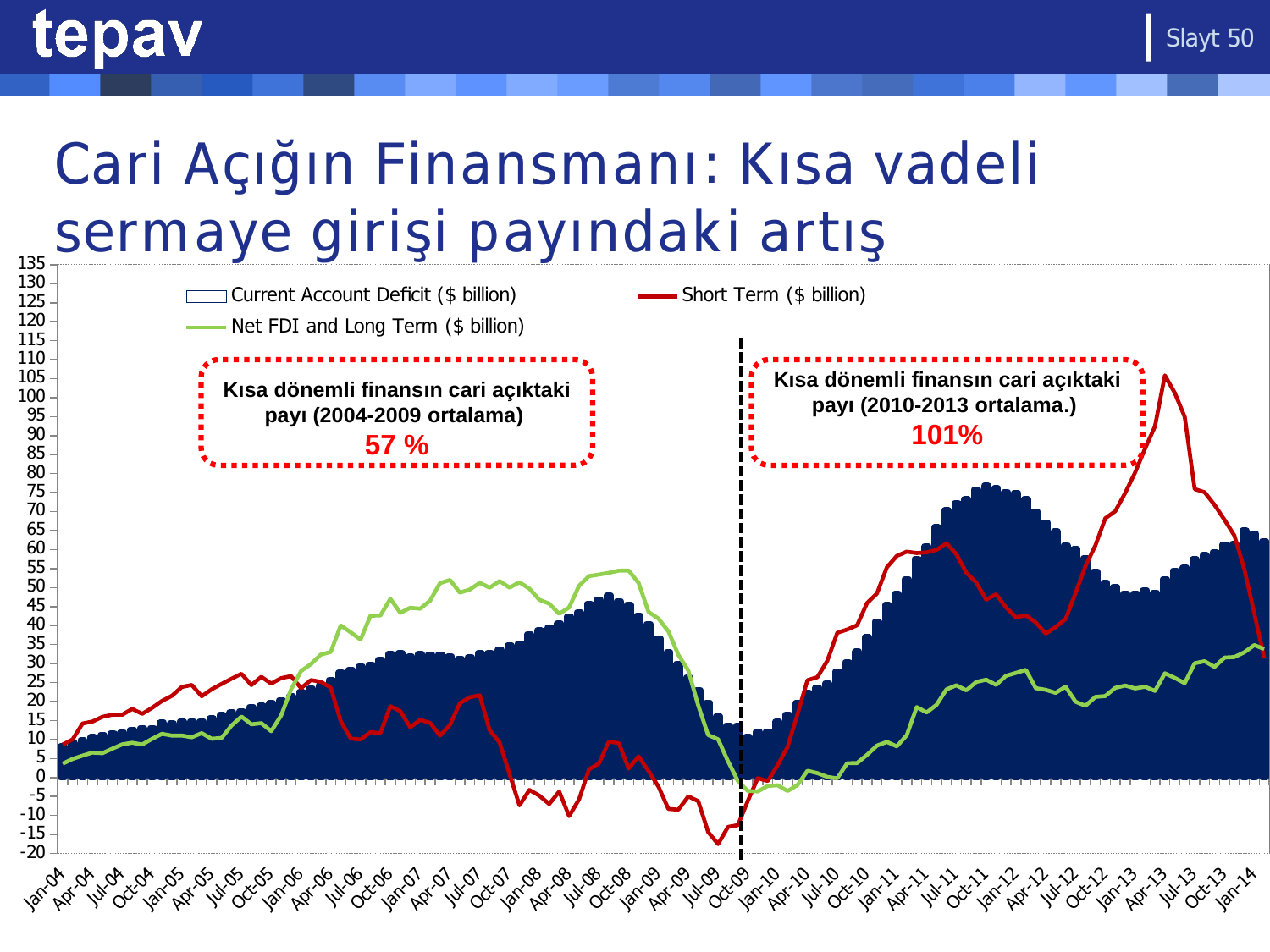

Slayt 50
# Cari Açığın Finansmanı: Kısa vadeli sermaye girişi payındaki artış

### Chart

| Category | Current Account Deficit ($ billion) | Short Term ($ billion) | Net FDI and Long Term ($ billion) |
|---|---|---|---|
| 37987 | 8.229000000000001 | 8.692 | 3.6470000000000002 |
| 38018 | 9.107999999999999 | 10.028 | 4.891999999999999 |
| 38047 | 9.921000000000001 | 14.218 | 5.758999999999998 |
| 38078 | 10.646 | 14.743 | 6.566999999999997 |
| 38108 | 11.124 | 15.977 | 6.391999999999999 |
| 38139 | 11.657 | 16.527 | 7.5989999999999975 |
| 38169 | 11.89 | 16.521999999999988 | 8.721 |
| 38200 | 12.583 | 18.06899999999998 | 9.157 |
| 38231 | 13.005000000000004 | 16.764999999999986 | 8.697000000000001 |
| 38261 | 13.035 | 18.343 | 10.166 |
| 38292 | 14.441 | 20.158 | 11.497 |
| 38322 | 14.198 | 21.521999999999988 | 11.025 |
| 38353 | 14.73 | 23.83900000000003 | 11.05 |
| 38384 | 14.771 | 24.372 | 10.595000000000002 |
| 38412 | 14.827 | 21.387999999999987 | 11.681000000000001 |
| 38443 | 15.535 | 23.241 | 10.195 |
| 38473 | 16.459 | 24.64400000000003 | 10.416 |
| 38504 | 17.11000000000003 | 26.015 | 13.674000000000001 |
| 38534 | 17.408999999999978 | 27.308 | 16.047 |
| 38565 | 18.54 | 24.33000000000003 | 14.008000000000001 |
| 38596 | 18.893 | 26.518 | 14.315000000000024 |
| 38626 | 19.65000000000003 | 24.724999999999987 | 12.201 |
| 38657 | 20.392 | 26.168999999999986 | 16.33900000000003 |
| 38687 | 21.448999999999973 | 26.692 | 23.21400000000003 |
| 38718 | 22.457 | 23.52500000000001 | 28.024 |
| 38749 | 23.393999999999988 | 25.66200000000001 | 29.86500000000001 |
| 38777 | 24.23100000000003 | 25.193 | 32.365 |
| 38808 | 25.65700000000002 | 23.64 | 33.06300000000001 |
| 38838 | 27.637000000000093 | 14.87000000000002 | 40.027 |
| 38869 | 28.401 | 10.272 | 38.24 |
| 38899 | 29.244999999999987 | 9.998000000000001 | 36.308 |
| 38930 | 29.762999999999973 | 11.964 | 42.611000000000004 |
| 38961 | 31.098 | 11.679 | 42.648 |
| 38991 | 32.53800000000001 | 18.78099999999992 | 47.07 |
| 39022 | 32.822 | 17.491999999999987 | 43.353 |
| 39052 | 31.835999999999988 | 13.238 | 44.69600000000001 |
| 39083 | 32.543000000000006 | 15.177 | 44.441 |
| 39114 | 32.42200000000001 | 14.381 | 46.575 |
| 39142 | 32.376000000000005 | 11.045 | 51.189 |
| 39173 | 31.858999999999988 | 13.85300000000004 | 52.012 |
| 39203 | 31.33000000000003 | 19.578999999999986 | 48.689 |
| 39234 | 31.640999999999988 | 21.128999999999987 | 49.504000000000005 |
| 39264 | 32.688 | 21.655 | 51.27400000000001 |
| 39295 | 32.79900000000006 | 12.46200000000004 | 49.986000000000004 |
| 39326 | 33.60300000000001 | 9.232 | 51.72600000000001 |
| 39356 | 34.74600000000001 | 0.9400000000000026 | 50.002 |
| 39387 | 35.26600000000001 | -7.338 | 51.41 |
| 39417 | 37.781000000000006 | -3.266 | 49.73800000000006 |
| 39448 | 38.704 | -4.777 | 46.825 |
| 39479 | 39.38099999999999 | -6.98 | 45.781000000000006 |
| 39508 | 40.544000000000004 | -3.666 | 43.084 |
| 39539 | 42.358 | -10.168000000000001 | 44.802 |
| 39569 | 43.443000000000005 | -5.752000000000001 | 50.49800000000001 |
| 39600 | 45.72600000000001 | 2.153 | 53.03500000000001 |
| 39630 | 46.73600000000001 | 3.689000000000001 | 53.447 |
| 39661 | 47.92200000000001 | 9.487000000000004 | 53.898 |
| 39692 | 46.461000000000006 | 9.057000000000002 | 54.47 |
| 39722 | 45.543000000000006 | 2.368999999999998 | 54.49 |
| 39753 | 42.571000000000005 | 5.552999999999995 | 51.22600000000001 |
| 39783 | 40.372 | 1.6820000000000044 | 43.588 |
| 39814 | 36.651 | -2.4139999999999997 | 41.822 |
| 39845 | 33.033 | -8.275000000000002 | 38.47 |
| 39873 | 29.957999999999988 | -8.471 | 32.313 |
| 39904 | 26.308 | -4.965000000000001 | 28.16400000000003 |
| 39934 | 23.081 | -6.223000000000001 | 18.980999999999973 |
| 39965 | 19.718999999999987 | -14.35600000000004 | 11.192 |
| 39995 | 16.19 | -17.52 | 10.066000000000004 |
| 40026 | 13.693 | -13.01 | 4.285 |
| 40057 | 13.672000000000002 | -12.531 | -0.9400000000000016 |
| 40087 | 10.692 | -6.131999999999998 | -3.5349999999999997 |
| 40118 | 12.006 | -0.15100000000000016 | -3.663000000000001 |
| 40148 | 12.124 | -0.931 | -2.222 |
| 40179 | 14.71 | 3.251 | -2.04 |
| 40210 | 16.587 | 8.075000000000003 | -3.5509999999999997 |
| 40238 | 19.581 | 16.649 | -1.977 |
| 40269 | 22.326999999999988 | 25.61300000000002 | 1.7749999999999955 |
| 40299 | 23.632 | 26.418 | 1.1599999999999946 |
| 40330 | 24.805999999999987 | 30.730999999999987 | 0.15800000000000017 |
| 40360 | 27.855 | 38.09300000000001 | -0.20700000000000016 |
| 40391 | 30.33400000000002 | 38.953 | 3.747000000000001 |
| 40422 | 33.159000000000006 | 40.086000000000006 | 3.8240000000000007 |
| 40452 | 36.901 | 45.945 | 5.982 |
| 40483 | 41.09600000000001 | 48.463 | 8.402000000000003 |
| 40513 | 45.42 | 55.365 | 9.382000000000007 |
| 40544 | 48.376000000000005 | 58.342 | 8.200999999999999 |
| 40575 | 52.247 | 59.486000000000004 | 11.132 |
| 40603 | 57.56800000000001 | 59.112 | 18.53700000000002 |
| 40634 | 60.915000000000006 | 59.287000000000006 | 17.13000000000003 |
| 40664 | 65.88599999999998 | 59.92800000000001 | 19.146 |
| 40695 | 70.34800000000001 | 61.685 | 23.209 |
| 40725 | 72.21900000000002 | 58.79800000000016 | 24.28099999999992 |
| 40756 | 73.24900000000002 | 53.957 | 22.957999999999988 |
| 40787 | 75.81700000000001 | 51.394000000000005 | 25.15600000000003 |
| 40817 | 76.836 | 46.848000000000006 | 25.751 |
| 40848 | 76.131 | 48.26600000000001 | 24.393999999999988 |
| 40878 | 75.082 | 44.787000000000006 | 26.774 |
| 40909 | 74.962 | 42.187000000000005 | 27.54 |
| 40940 | 73.274 | 42.688 | 28.33600000000003 |
| 40969 | 70.078 | 40.828 | 23.521999999999988 |
| 41000 | 67.13499999999999 | 37.89 | 23.091 |
| 41030 | 64.788 | 39.614000000000004 | 22.284999999999986 |
| 41061 | 61.17500000000001 | 41.72100000000001 | 23.918999999999986 |
| 41091 | 60.154 | 48.583000000000006 | 19.953999999999986 |
| 41122 | 57.73200000000006 | 55.658 | 18.878 |
| 41153 | 54.27300000000001 | 61.112 | 21.224999999999987 |
| 41183 | 51.303000000000004 | 68.255 | 21.459 |
| 41214 | 50.145 | 70.119 | 23.60900000000003 |
| 41244 | 48.497 | 74.93 | 24.209 |
| 41275 | 48.489000000000004 | 80.30199999999999 | 23.464999999999986 |
| 41306 | 49.31099999999999 | 86.575 | 23.887999999999987 |
| 41334 | 48.69100000000001 | 92.4170000000003 | 22.805 |
| 41365 | 52.20300000000001 | 105.862 | 27.428999999999974 |
| 41395 | 54.46900000000001 | 101.23100000000002 | 26.221 |
| 41426 | 55.26800000000014 | 94.933 | 24.846999999999987 |
| 41456 | 57.432 | 75.94800000000002 | 30.091 |
| 41487 | 58.55 | 75.11300000000001 | 30.61900000000006 |
| 41518 | 59.303000000000004 | 71.763 | 29.12 |
| 41548 | 61.418000000000006 | 67.85600000000001 | 31.57700000000003 |
| 41579 | 61.52800000000001 | 63.697 | 31.727 |
| 41609 | 65.02499999999999 | 54.835 | 32.966 |
| 41640 | 64.147 | 43.22300000000001 | 34.868 |
| 41671 | 62.246 | 31.47 | 33.846000000000004 |
Kısa dönemli finansın cari açıktaki payı (2010-2013 ortalama.)
101%
Kısa dönemli finansın cari açıktaki payı (2004-2009 ortalama)
57 %